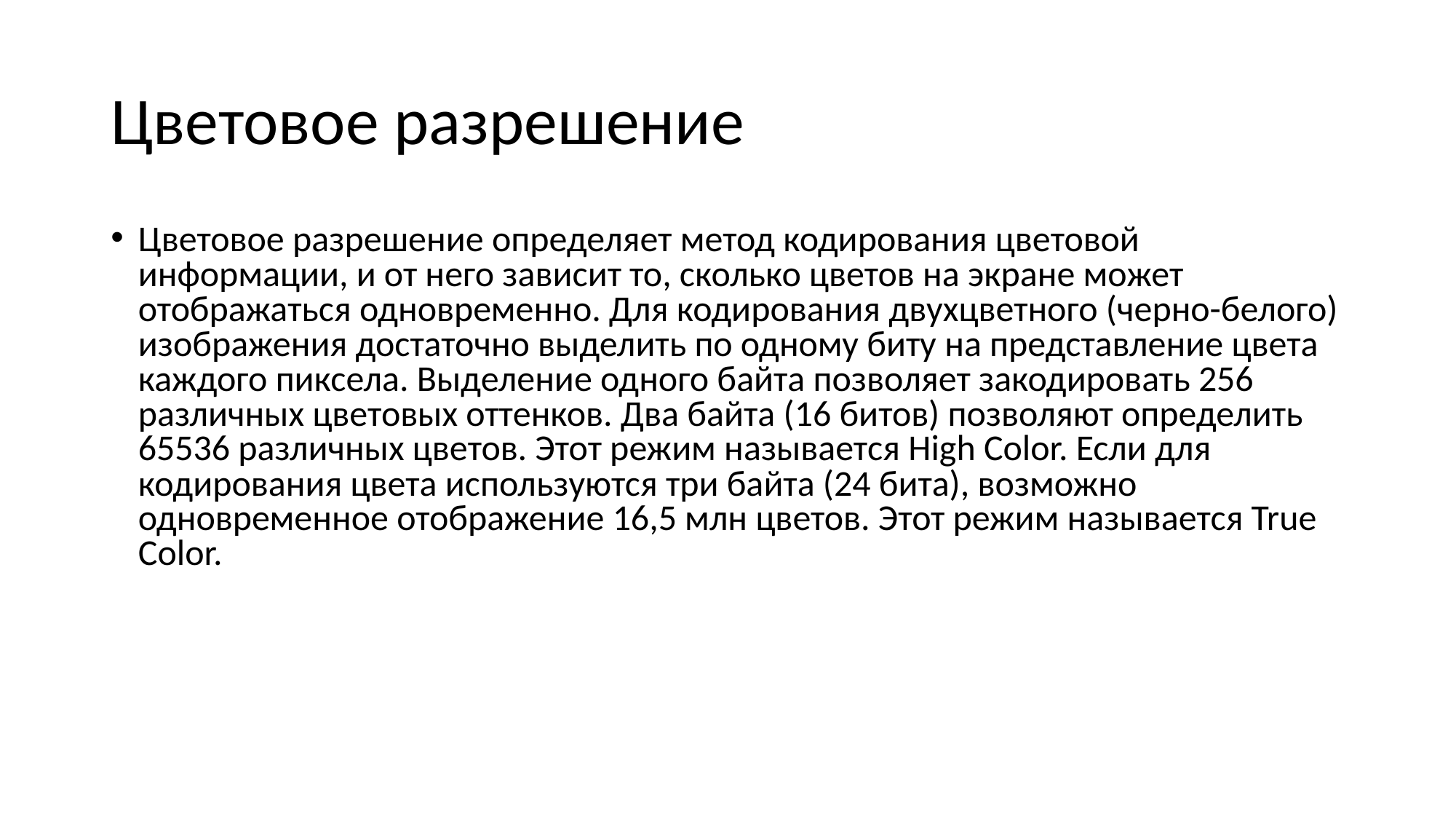

# Цветовое разрешение
Цветовое разрешение определяет метод кодирования цветовой информации, и от него зависит то, сколько цветов на экране может отображаться одновременно. Для кодирования двухцветного (черно-белого) изображения достаточно выделить по одному биту на представление цвета каждого пиксела. Выделение одного байта позволяет закодировать 256 различных цветовых оттенков. Два байта (16 битов) позволяют определить 65536 различных цветов. Этот режим называется High Color. Если для кодирования цвета используются три байта (24 бита), возможно одновременное ото­бражение 16,5 млн цветов. Этот режим называется True Color.